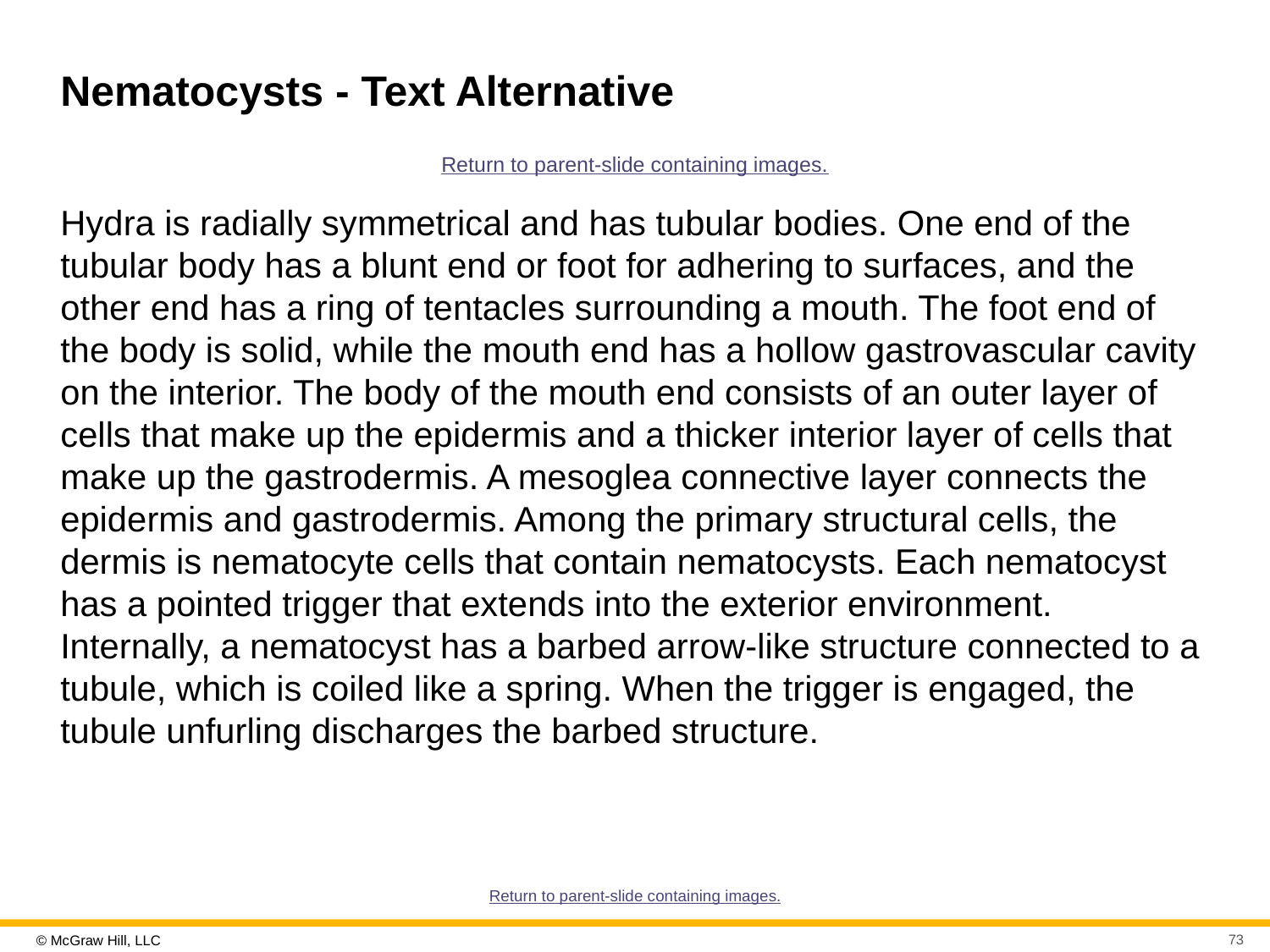

# Nematocysts - Text Alternative
Return to parent-slide containing images.
Hydra is radially symmetrical and has tubular bodies. One end of the tubular body has a blunt end or foot for adhering to surfaces, and the other end has a ring of tentacles surrounding a mouth. The foot end of the body is solid, while the mouth end has a hollow gastrovascular cavity on the interior. The body of the mouth end consists of an outer layer of cells that make up the epidermis and a thicker interior layer of cells that make up the gastrodermis. A mesoglea connective layer connects the epidermis and gastrodermis. Among the primary structural cells, the dermis is nematocyte cells that contain nematocysts. Each nematocyst has a pointed trigger that extends into the exterior environment. Internally, a nematocyst has a barbed arrow-like structure connected to a tubule, which is coiled like a spring. When the trigger is engaged, the tubule unfurling discharges the barbed structure.
Return to parent-slide containing images.
73